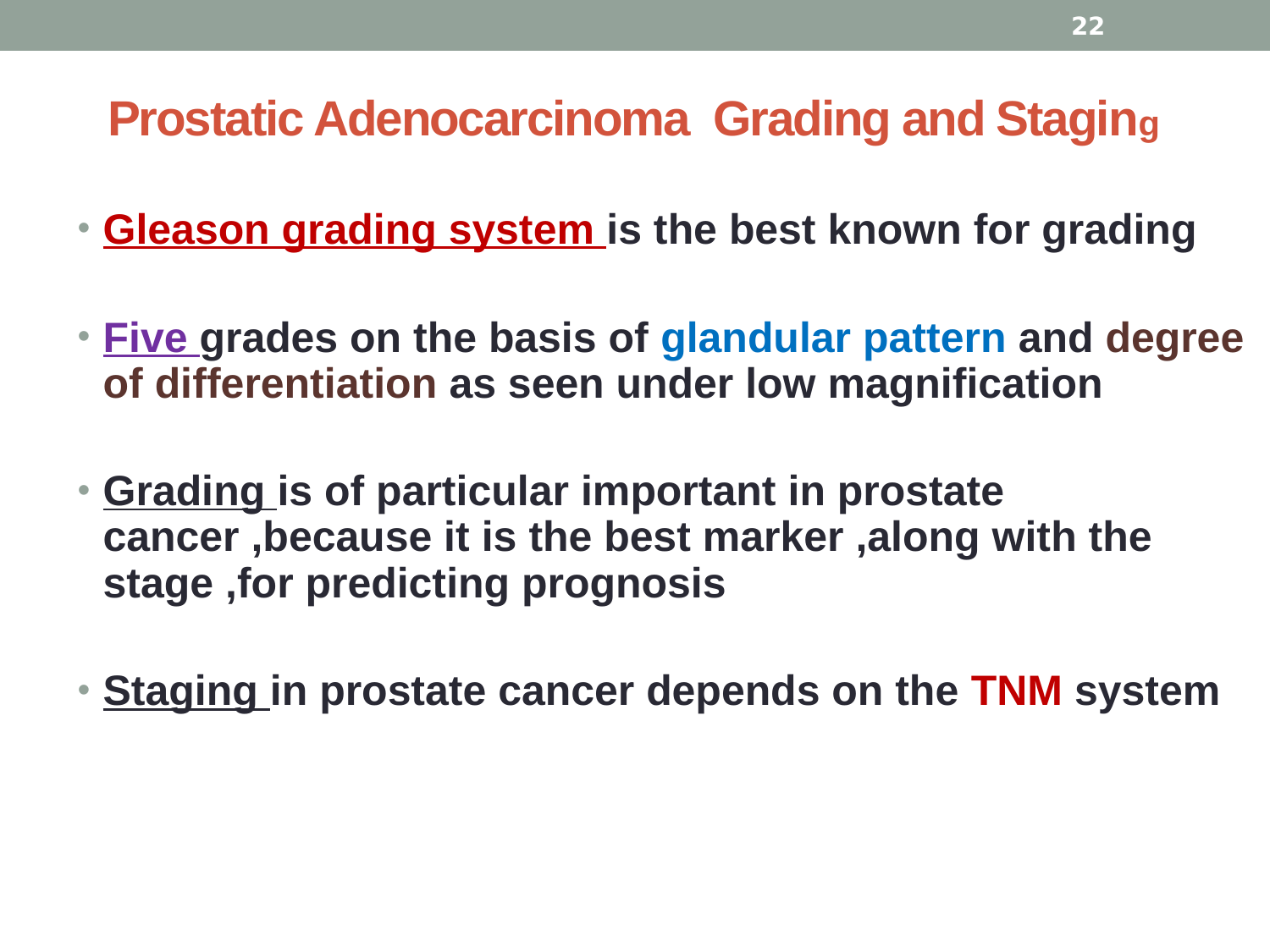

22
# Prostatic Adenocarcinoma  Grading and Staging
Gleason grading system is the best known for grading

Five grades on the basis of glandular pattern and degree of differentiation as seen under low magnification

Grading is of particular important in prostate cancer ,because it is the best marker ,along with the stage ,for predicting prognosis

Staging in prostate cancer depends on the TNM system